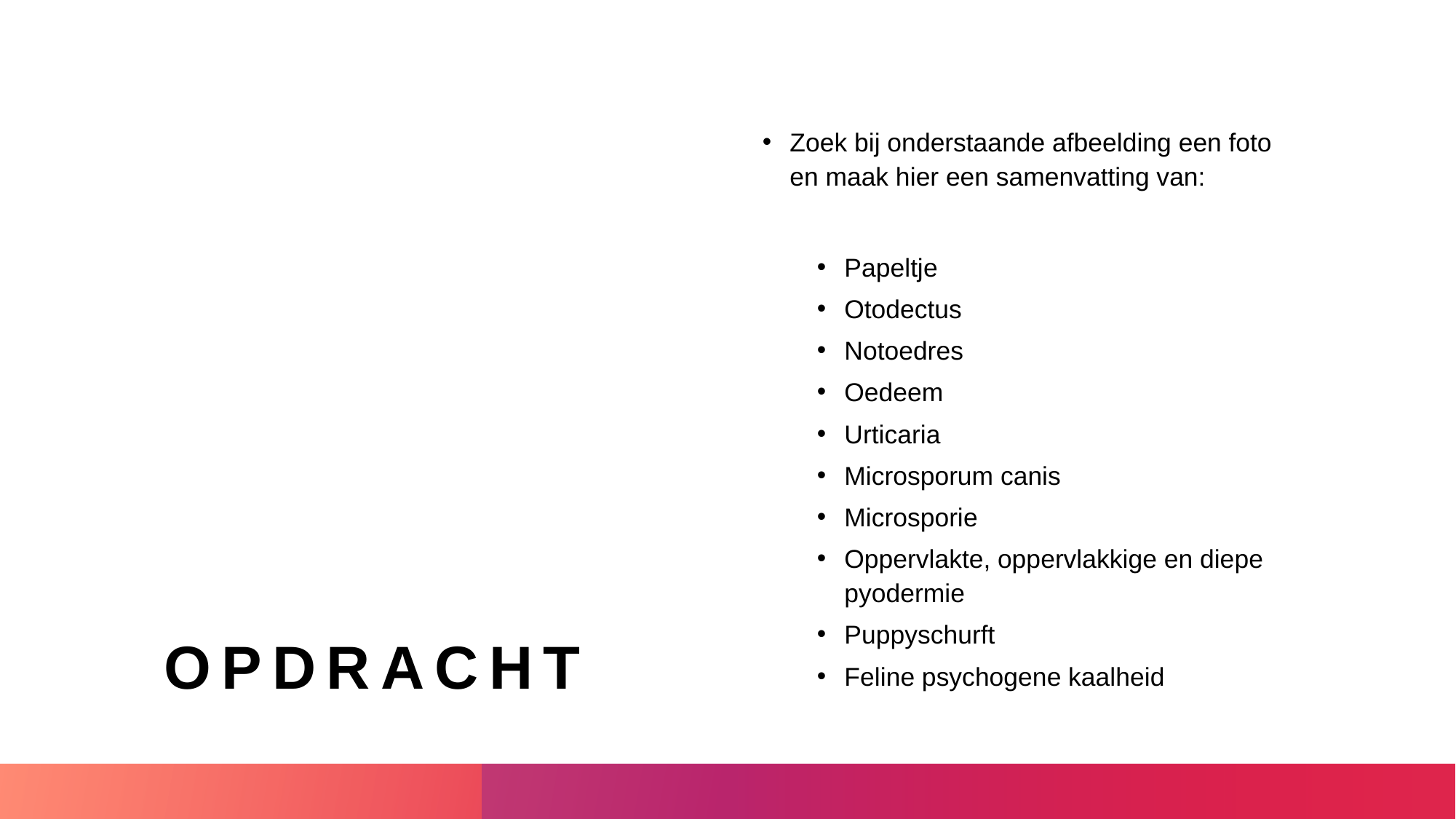

# Opdracht
Zoek bij onderstaande afbeelding een foto en maak hier een samenvatting van:

Papeltje
Otodectus
Notoedres
Oedeem
Urticaria
Microsporum canis
Microsporie
Oppervlakte, oppervlakkige en diepe pyodermie
Puppyschurft
Feline psychogene kaalheid